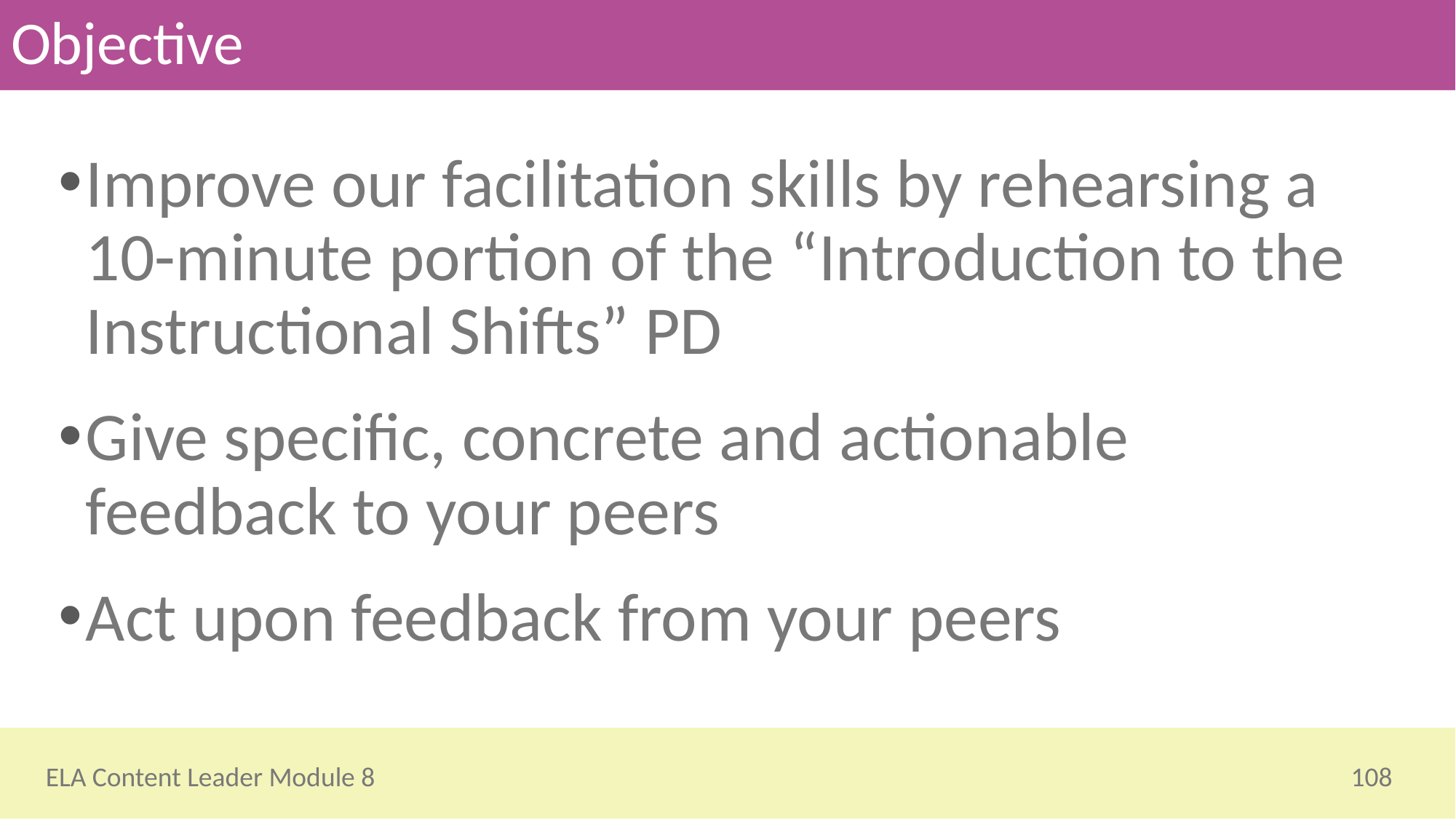

# Objective
Improve our facilitation skills by rehearsing a 10-minute portion of the “Introduction to the Instructional Shifts” PD

Give specific, concrete and actionable feedback to your peers

Act upon feedback from your peers
108